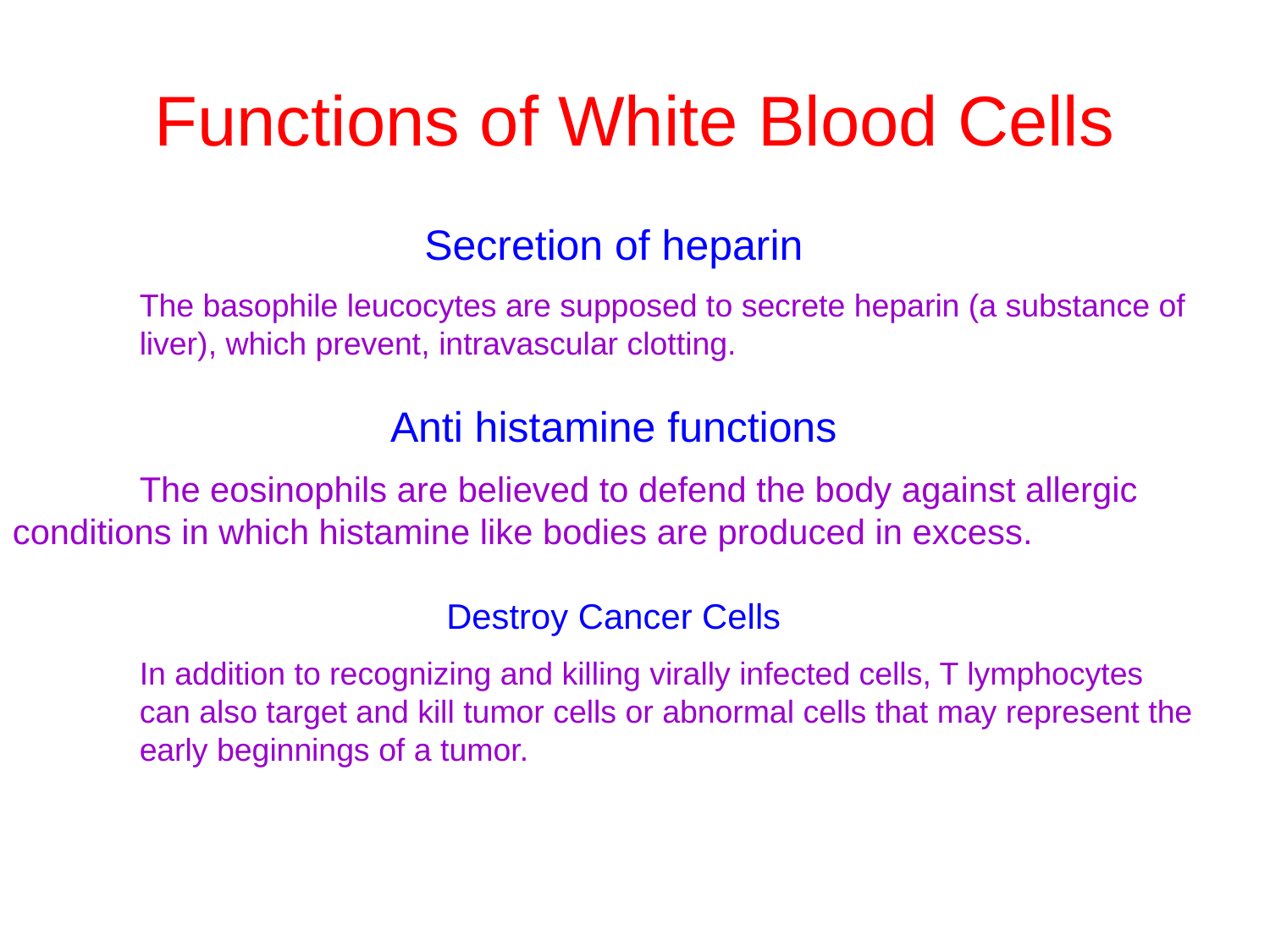

# Functions of White Blood Cells
Secretion of heparin

	The basophile leucocytes are supposed to secrete heparin (a substance of 	liver), which prevent, intravascular clotting.

Anti histamine functions

	The eosinophils are believed to defend the body against allergic 	conditions in which histamine like bodies are produced in excess.

Destroy Cancer Cells

	In addition to recognizing and killing virally infected cells, T lymphocytes
	can also target and kill tumor cells or abnormal cells that may represent the 	early beginnings of a tumor.